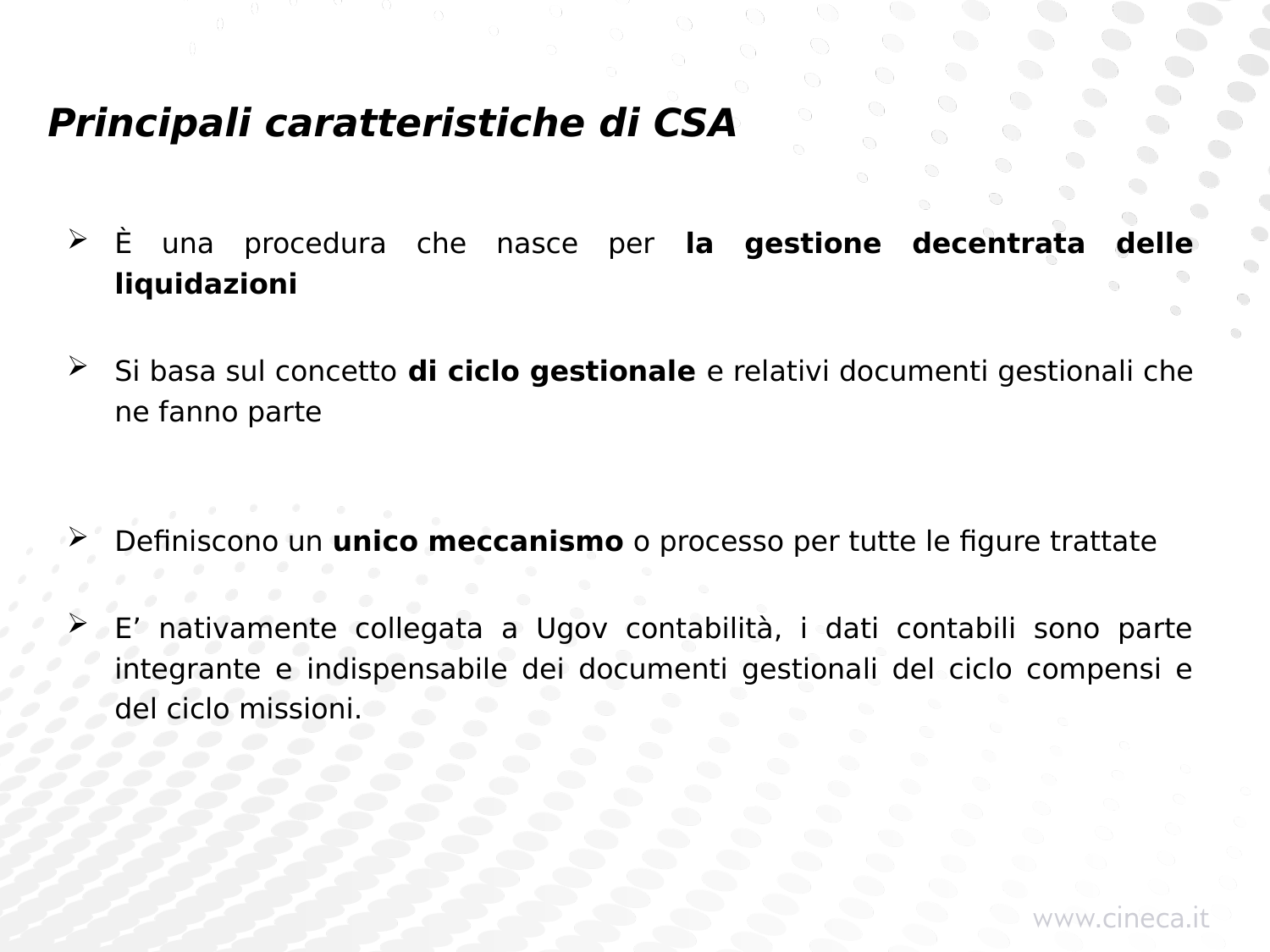

Principali caratteristiche di CSA

È una procedura che nasce per la gestione decentrata delle liquidazioni

Si basa sul concetto di ciclo gestionale e relativi documenti gestionali che ne fanno parte

Definiscono un unico meccanismo o processo per tutte le figure trattate

E’ nativamente collegata a Ugov contabilità, i dati contabili sono parte integrante e indispensabile dei documenti gestionali del ciclo compensi e del ciclo missioni.